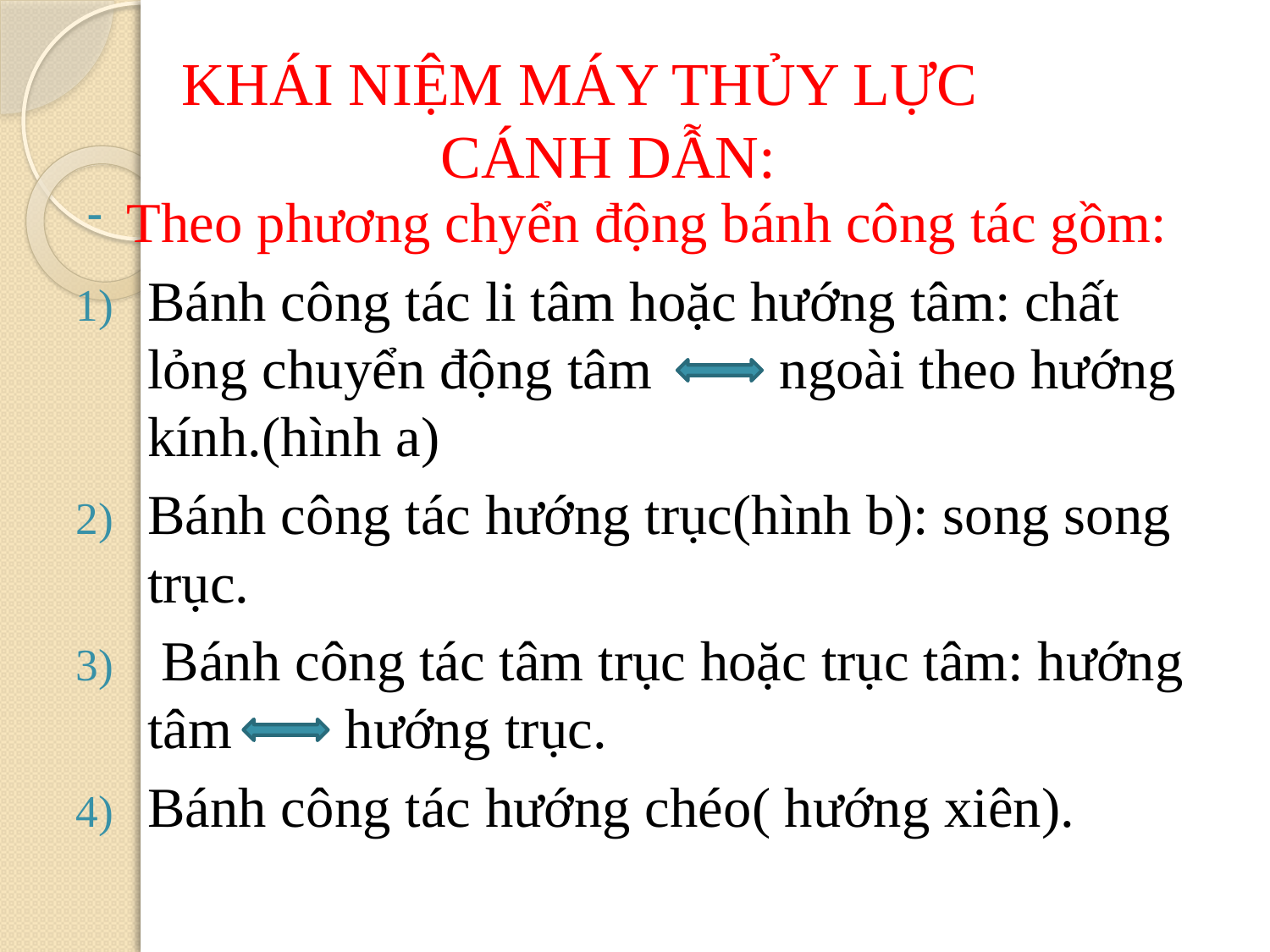

# KHÁI NIỆM MÁY THỦY LỰC CÁNH DẪN:
Theo phương chyển động bánh công tác gồm:
Bánh công tác li tâm hoặc hướng tâm: chất lỏng chuyển động tâm         ngoài theo hướng kính.(hình a)
Bánh công tác hướng trục(hình b): song song trục.
 Bánh công tác tâm trục hoặc trục tâm: hướng tâm        hướng trục.
Bánh công tác hướng chéo( hướng xiên).